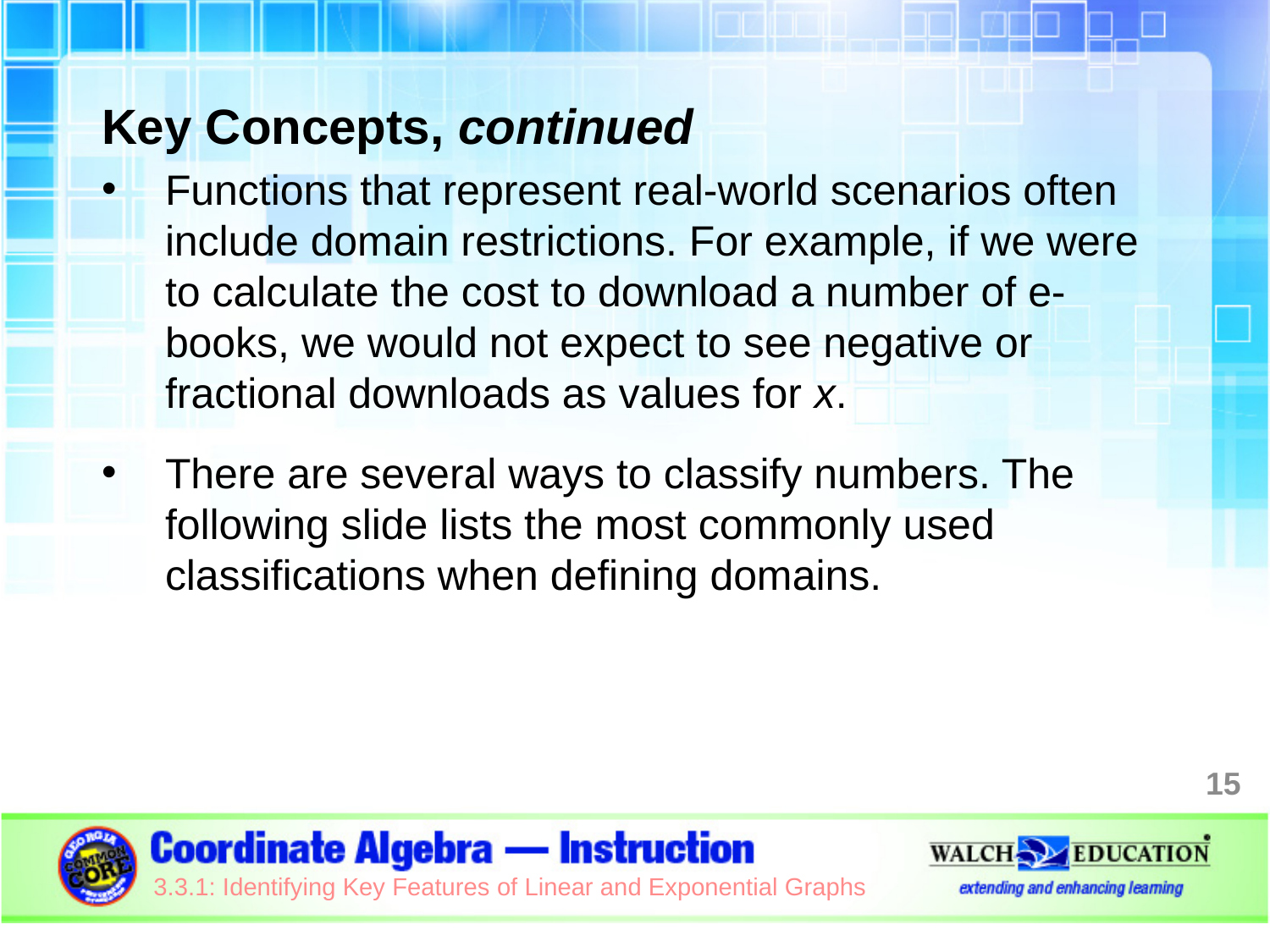

Key Concepts, continued
Functions that represent real-world scenarios often include domain restrictions. For example, if we were to calculate the cost to download a number of e-books, we would not expect to see negative or fractional downloads as values for x.
There are several ways to classify numbers. The following slide lists the most commonly used classifications when defining domains.

15
3.3.1: Identifying Key Features of Linear and Exponential Graphs